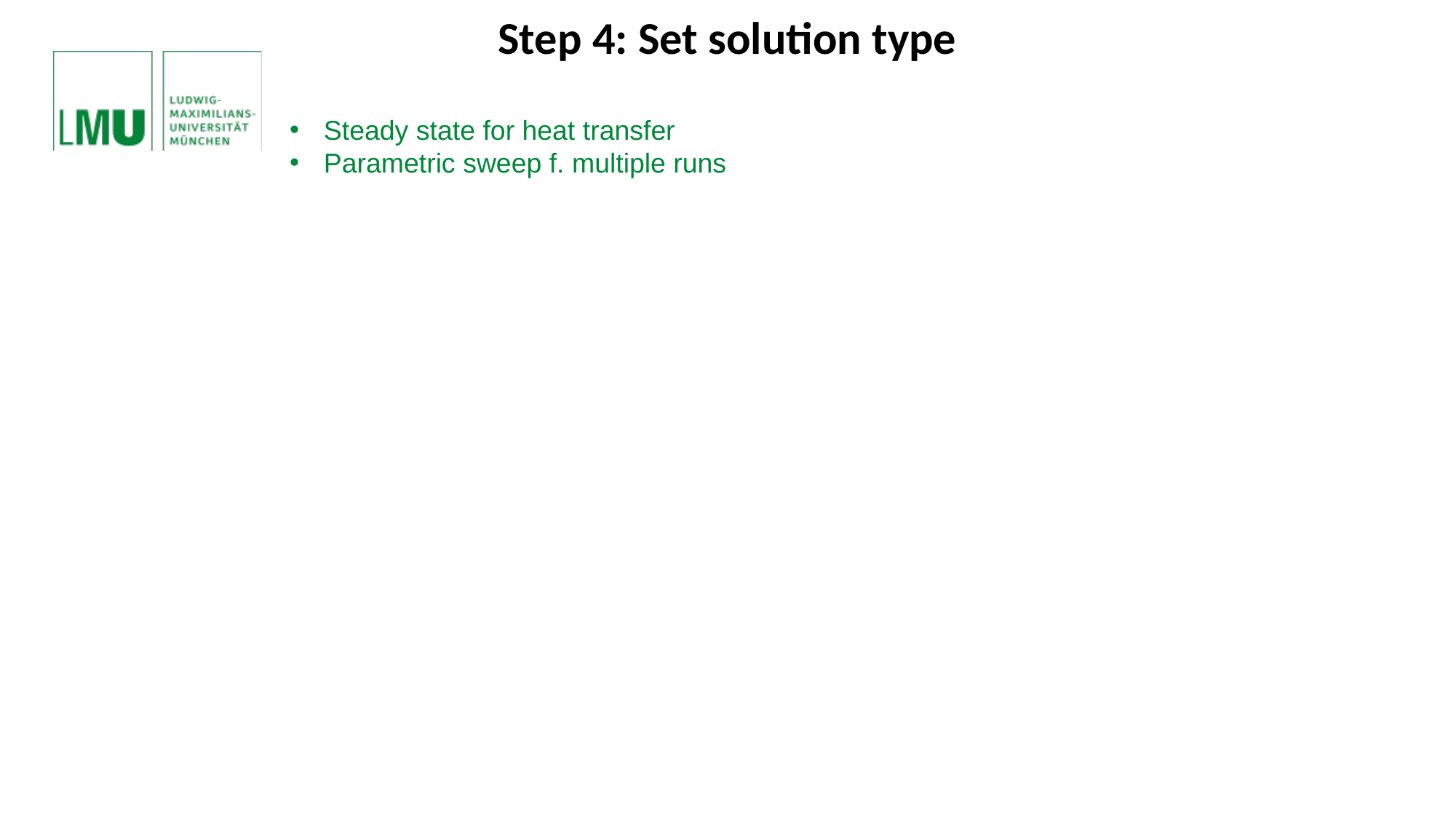

Step 4: Set solution type
Steady state for heat transfer
Parametric sweep f. multiple runs